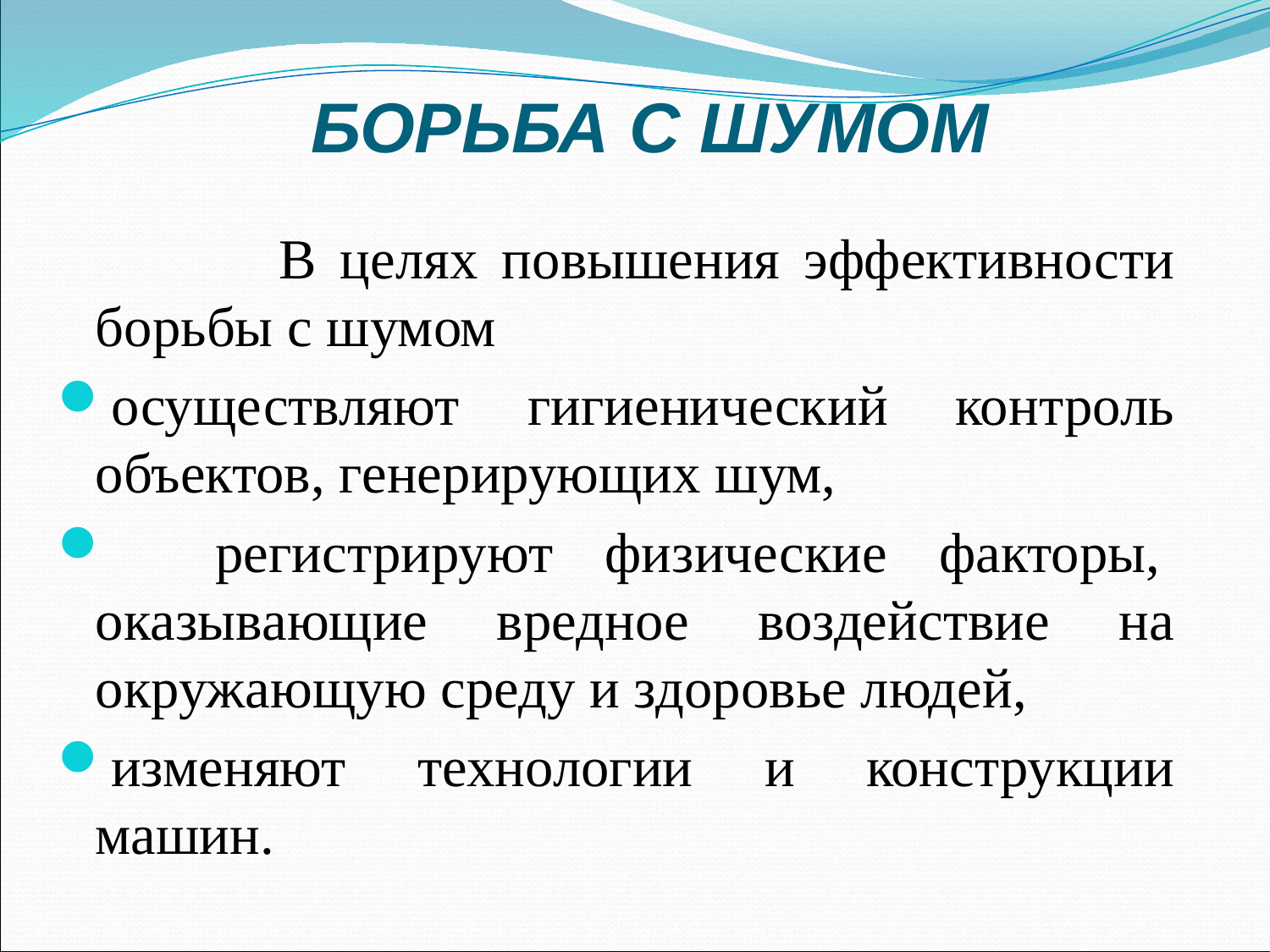

БОРЬБА С ШУМОМ
          В целях повышения эффективности борьбы с шумом
осуществляют гигиенический контроль объектов, генерирующих шум,
  регистрируют физические факторы,  оказывающие вредное воздействие на окружающую среду и здоровье людей,
изменяют технологии и конструкции машин.